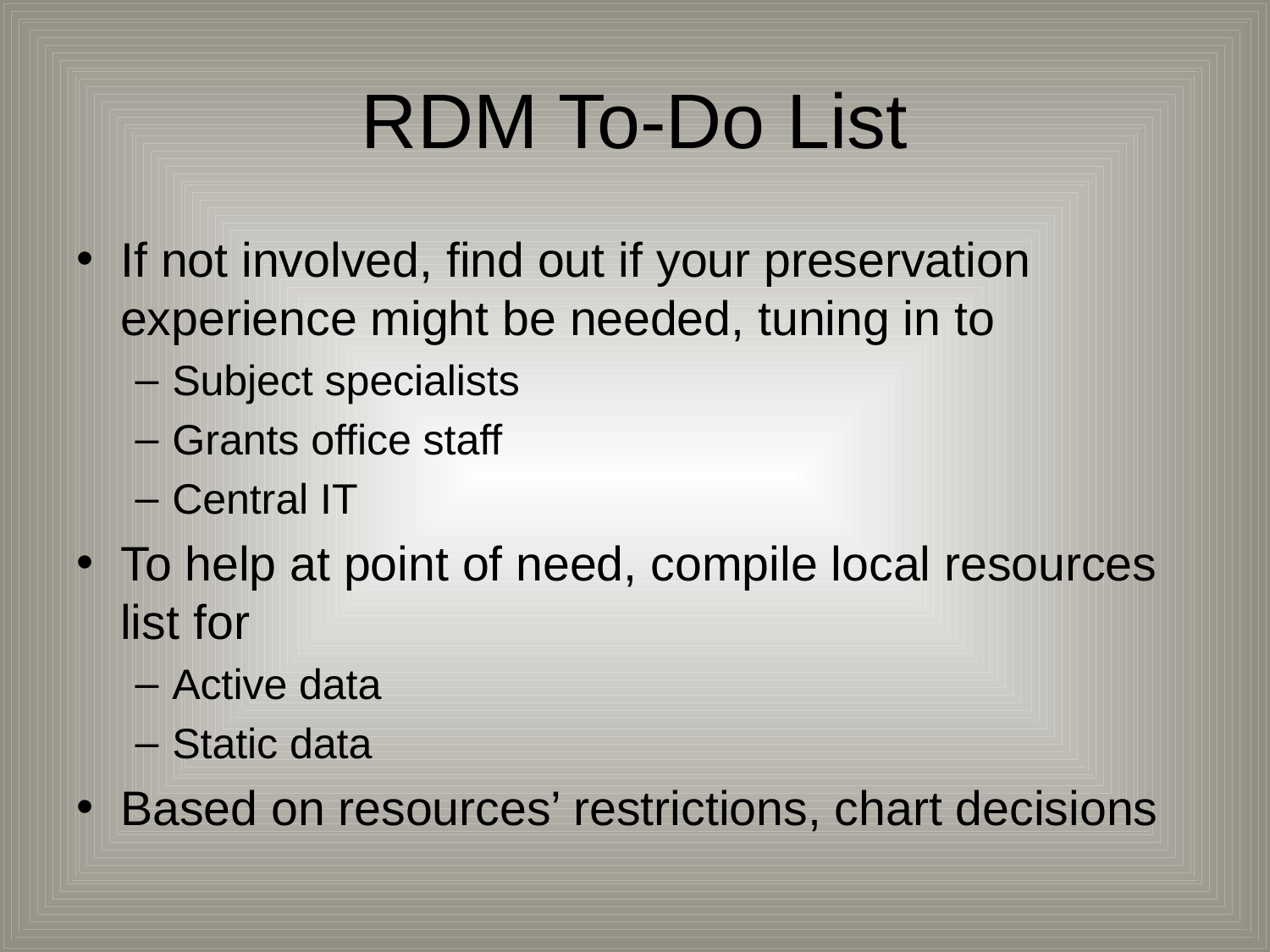

# RDM To-Do List
If not involved, find out if your preservation experience might be needed, tuning in to
Subject specialists
Grants office staff
Central IT
To help at point of need, compile local resources list for
Active data
Static data
Based on resources’ restrictions, chart decisions